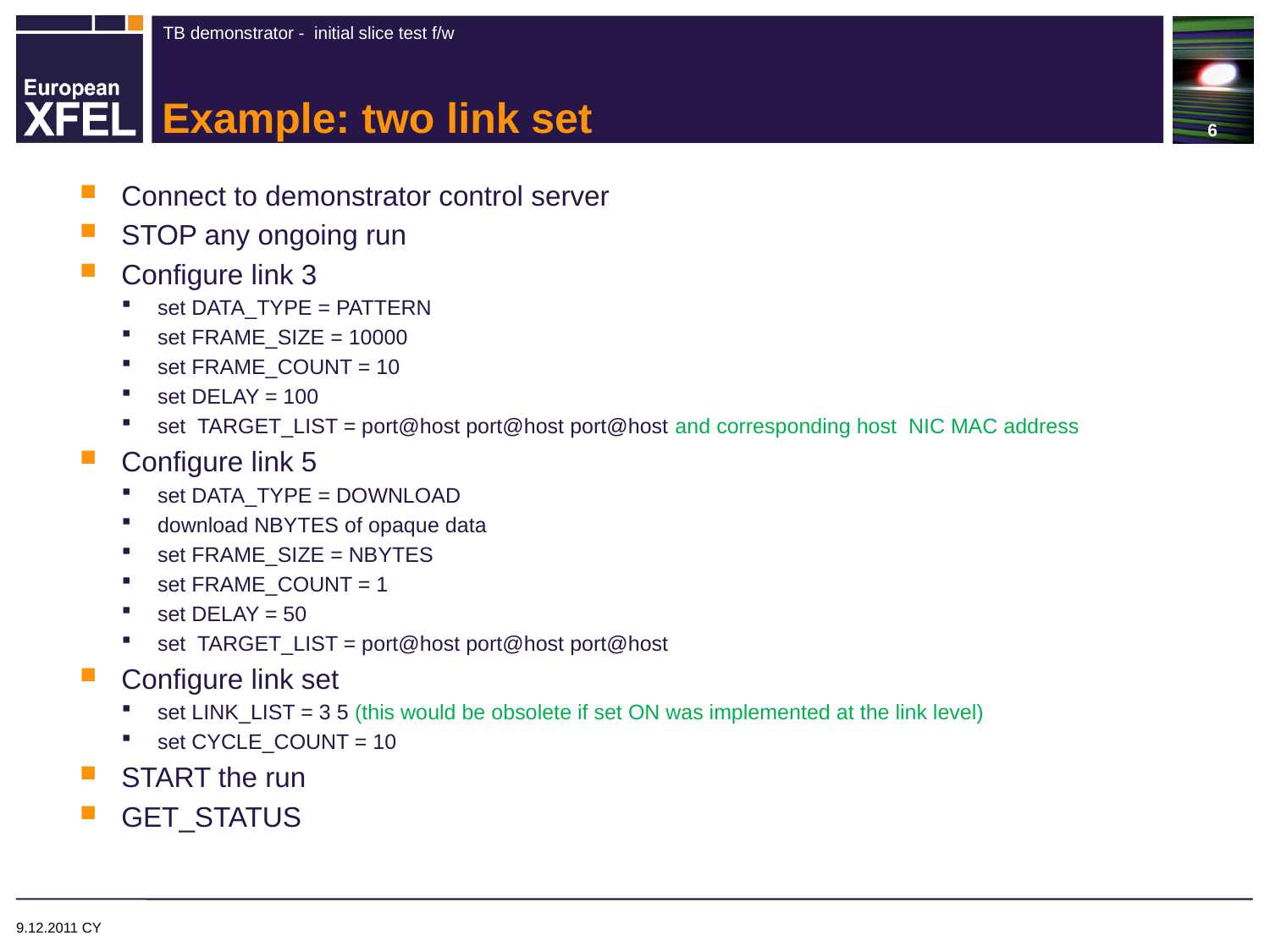

6
# Example: two link set
Connect to demonstrator control server
STOP any ongoing run
Configure link 3
set DATA_TYPE = PATTERN
set FRAME_SIZE = 10000
set FRAME_COUNT = 10
set DELAY = 100
set  TARGET_LIST = port@host port@host port@host and corresponding host  NIC MAC address
Configure link 5
set DATA_TYPE = DOWNLOAD
download NBYTES of opaque data
set FRAME_SIZE = NBYTES
set FRAME_COUNT = 1
set DELAY = 50
set  TARGET_LIST = port@host port@host port@host
Configure link set
set LINK_LIST = 3 5 (this would be obsolete if set ON was implemented at the link level)
set CYCLE_COUNT = 10
START the run
GET_STATUS

9.12.2011 CY